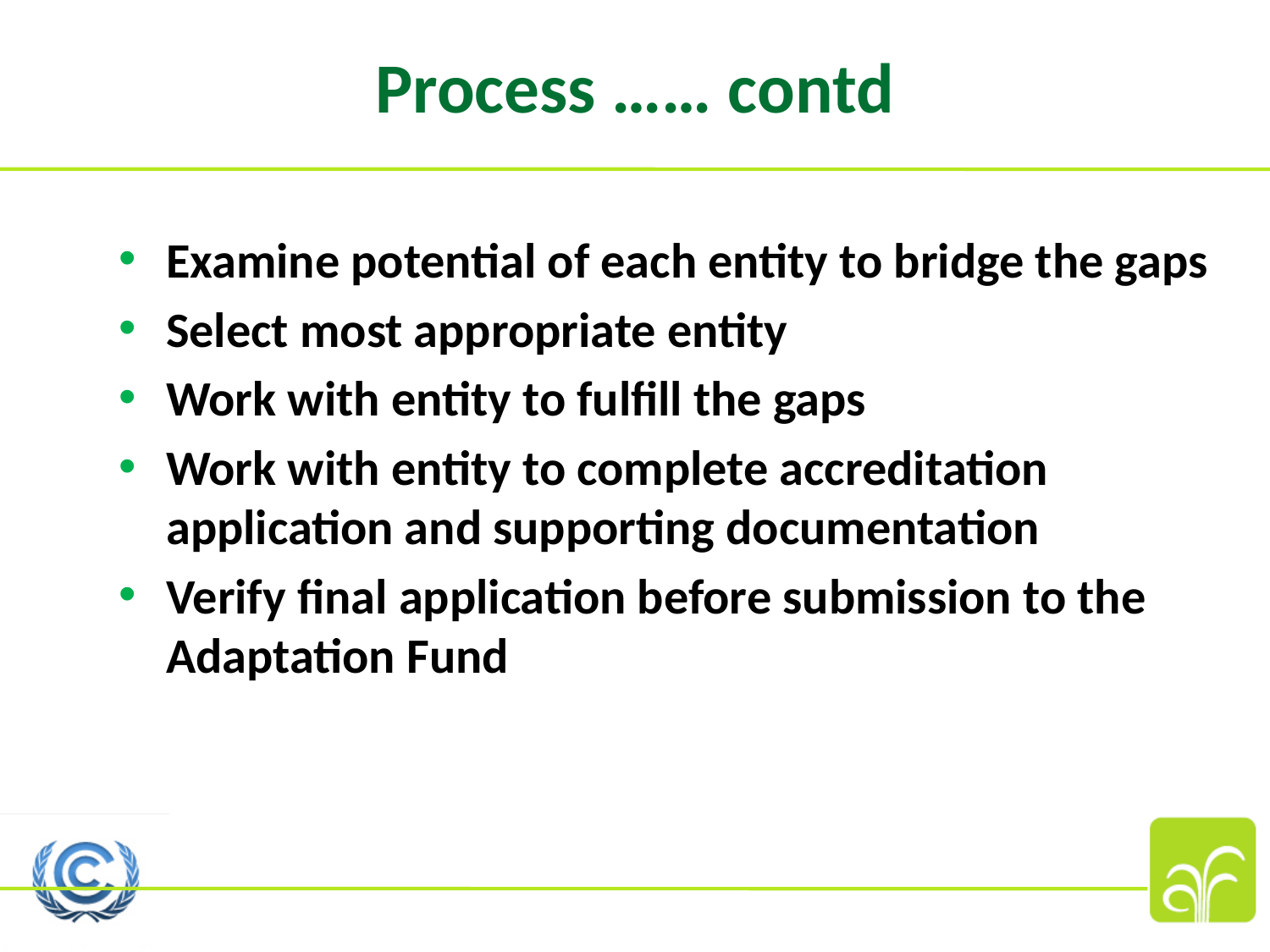

# Process …… contd
Examine potential of each entity to bridge the gaps
Select most appropriate entity
Work with entity to fulfill the gaps
Work with entity to complete accreditation application and supporting documentation
Verify final application before submission to the Adaptation Fund